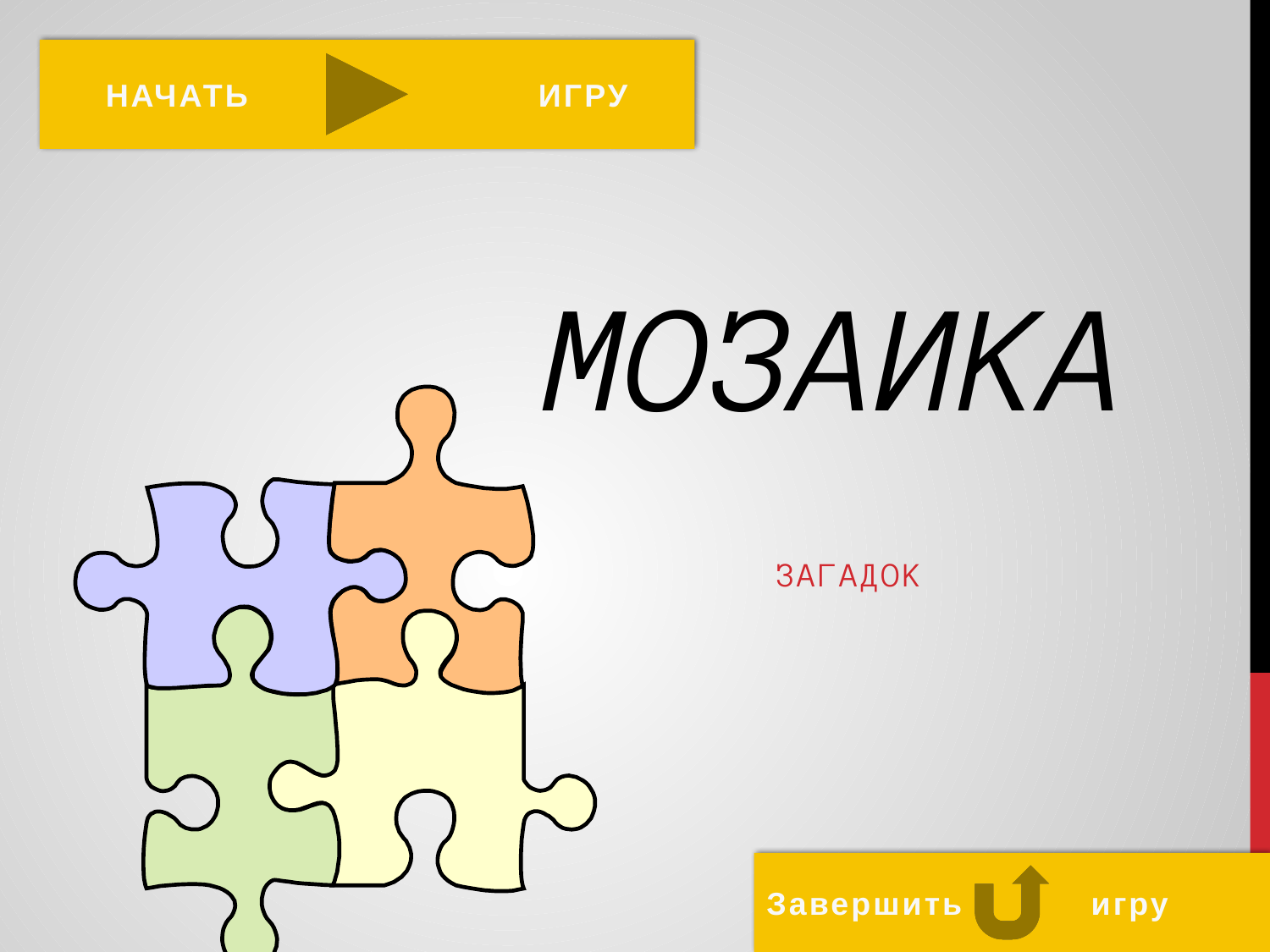

# Мозаика
НАЧАТЬ                         ИГРУ

ЗАГАДОК
Завершить           игру